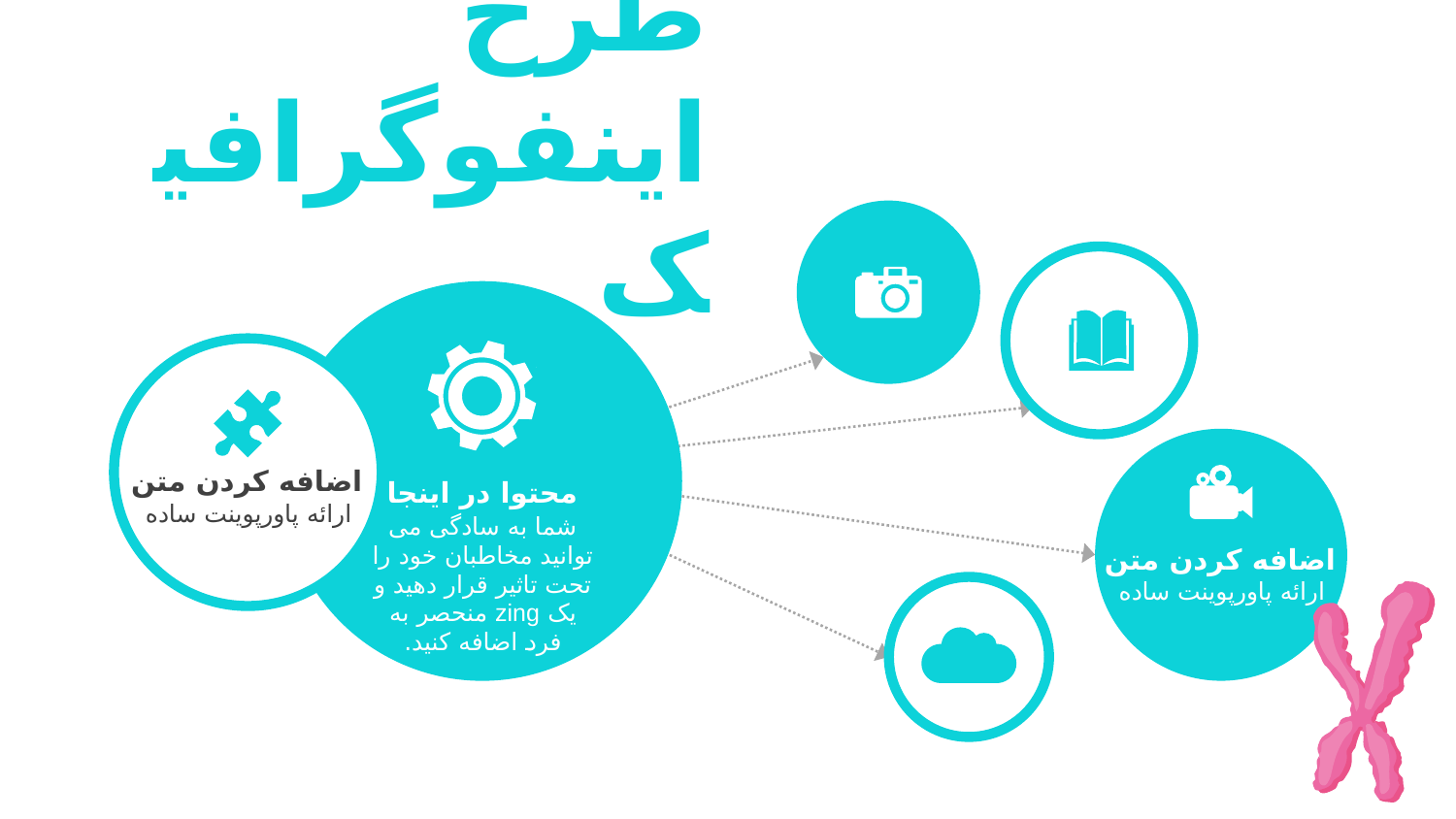

# طرح اینفوگرافیک

اضافه کردن متن
ارائه پاورپوینت ساده

محتوا در اینجا
شما به سادگی می توانید مخاطبان خود را تحت تاثیر قرار دهید و یک zing منحصر به فرد اضافه کنید.
اضافه کردن متن
ارائه پاورپوینت ساده